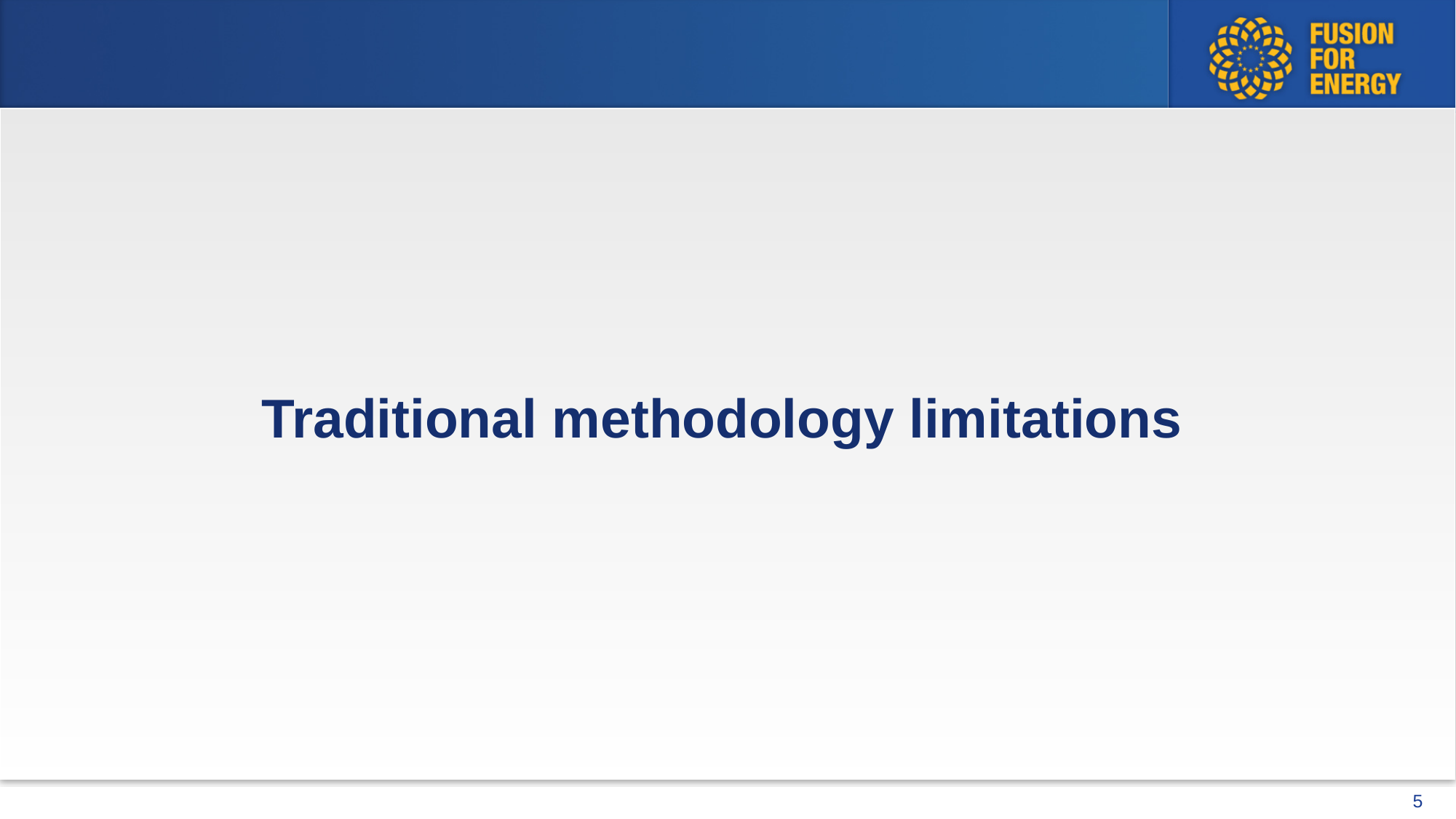

Traditional methodology limitations
5
JT-60SA development with Gitronics